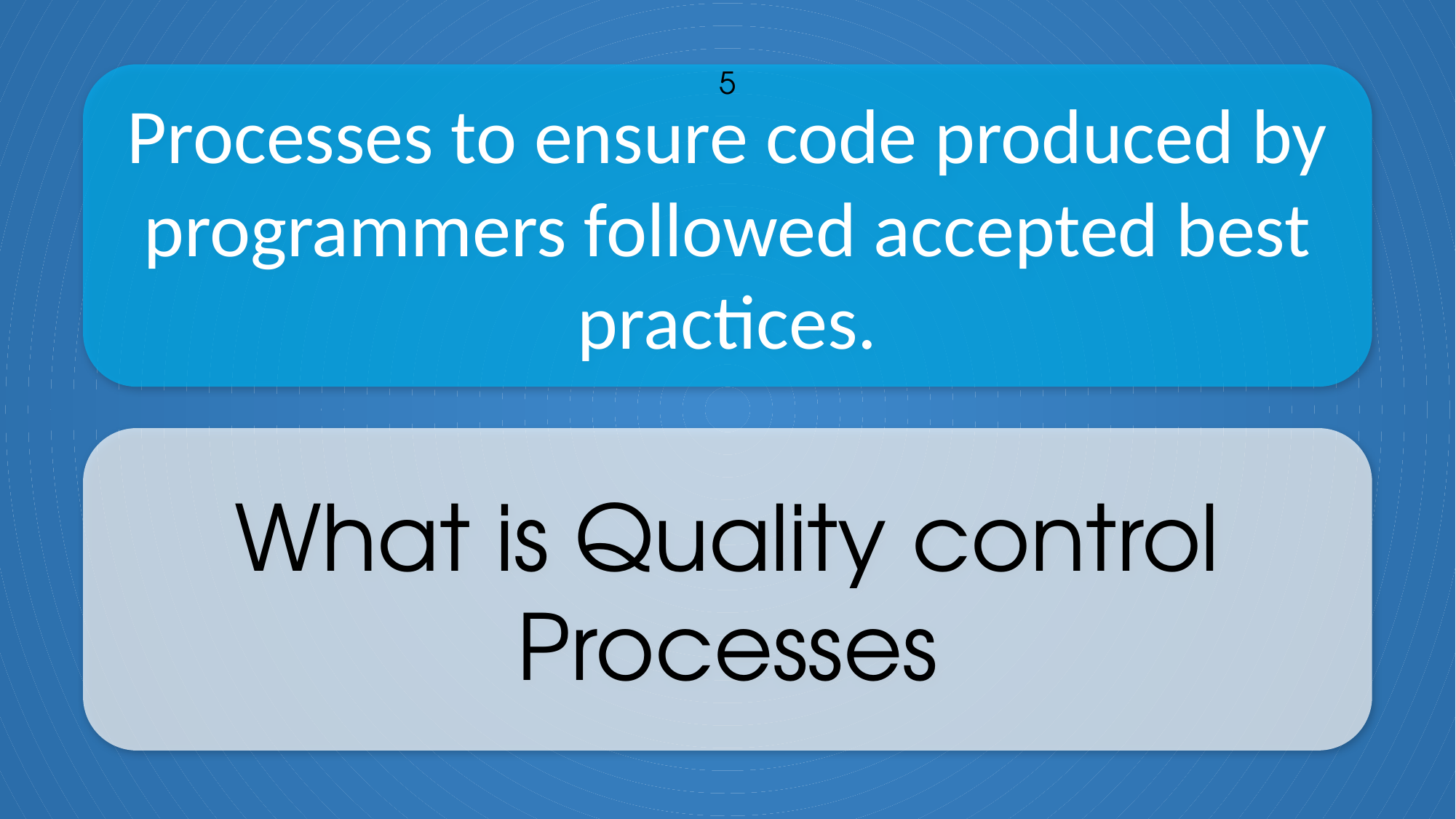

Processes to ensure code produced by programmers followed accepted best practices.
5
What is Quality control Processes